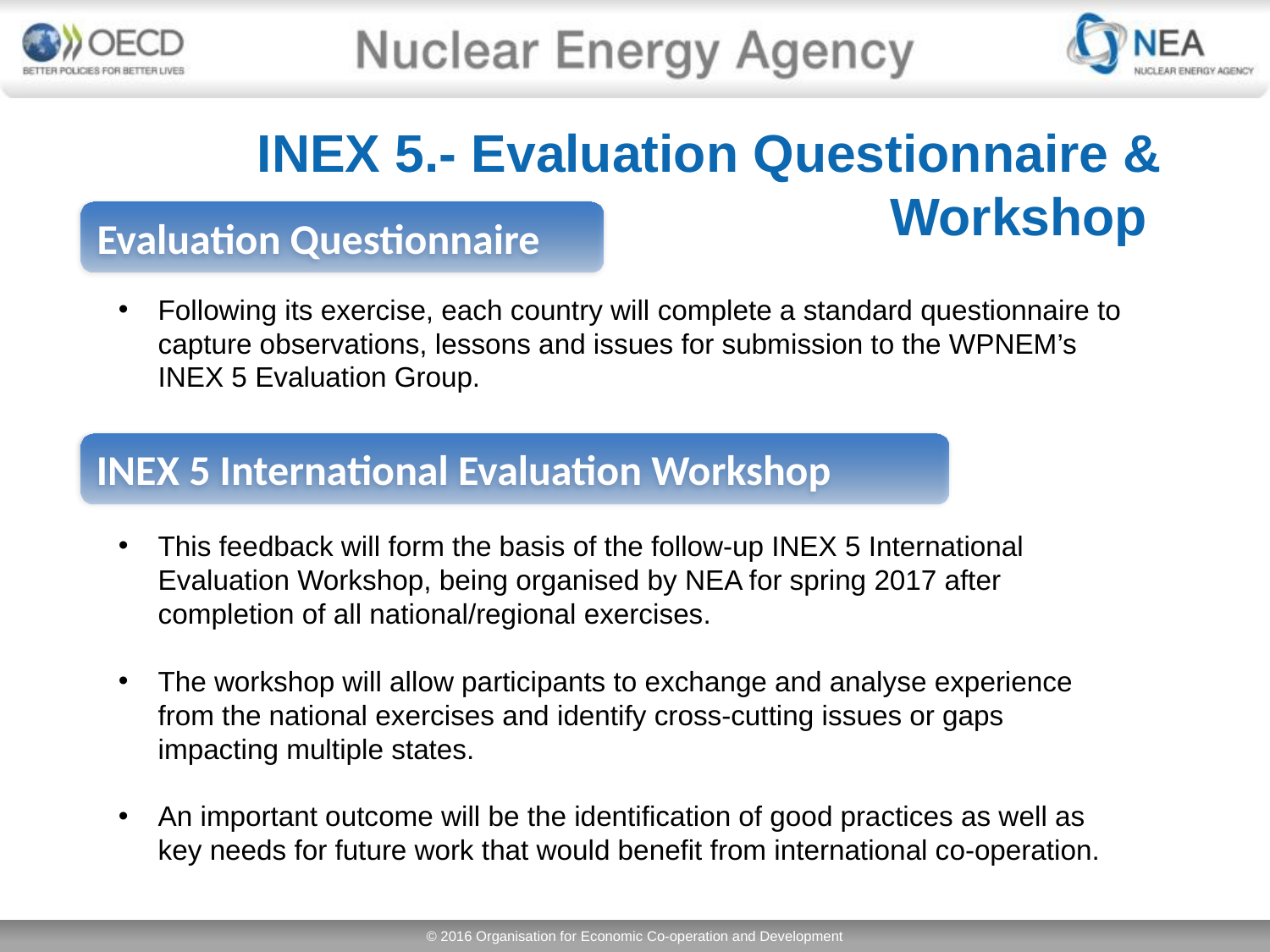

INEX 5.- Evaluation Questionnaire & Workshop
Evaluation Questionnaire
Following its exercise, each country will complete a standard questionnaire to capture observations, lessons and issues for submission to the WPNEM’s INEX 5 Evaluation Group.

This feedback will form the basis of the follow-up INEX 5 International Evaluation Workshop, being organised by NEA for spring 2017 after completion of all national/regional exercises.

The workshop will allow participants to exchange and analyse experience from the national exercises and identify cross-cutting issues or gaps impacting multiple states.

An important outcome will be the identification of good practices as well as key needs for future work that would benefit from international co-operation.
INEX 5 International Evaluation Workshop